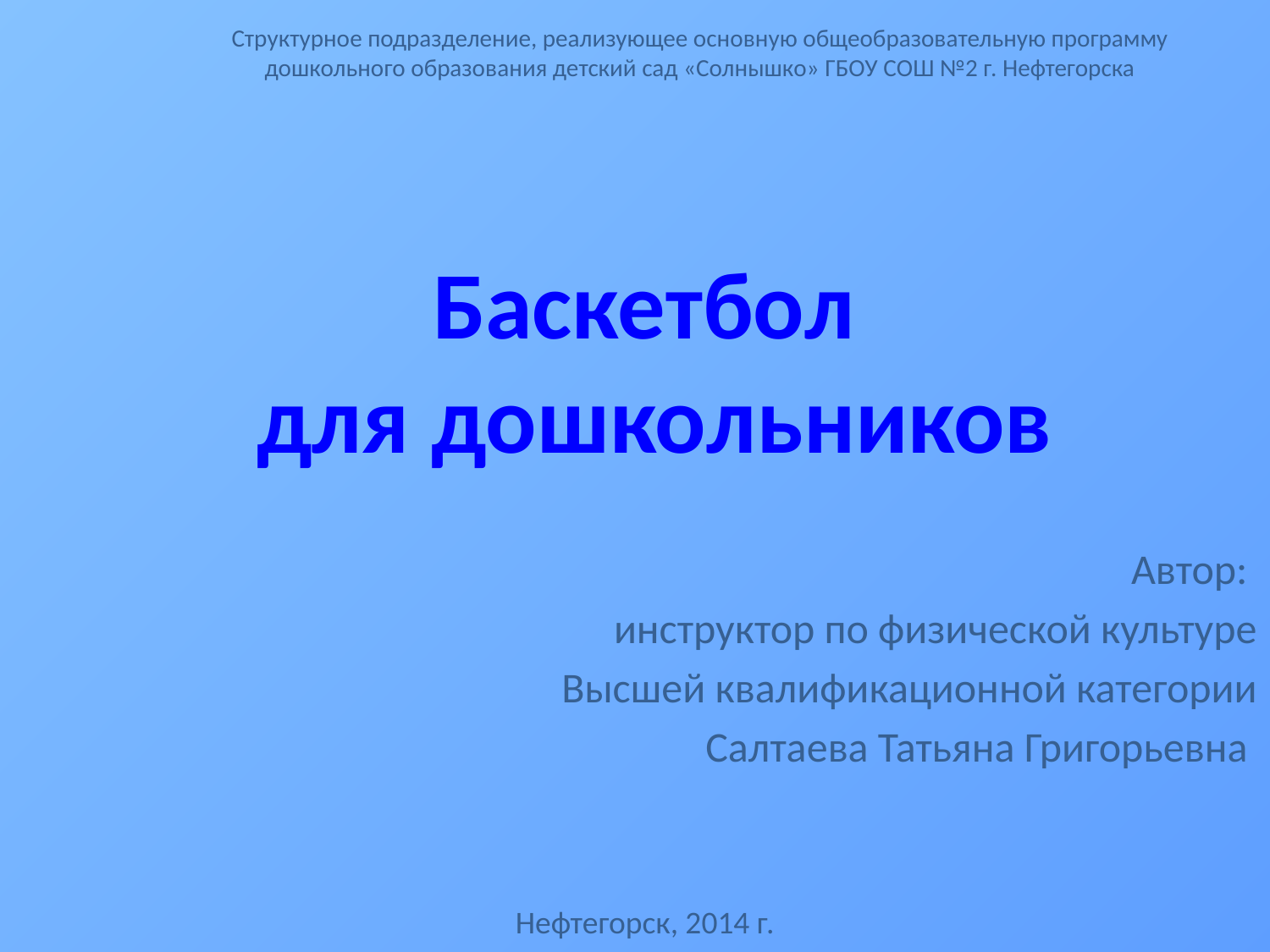

Структурное подразделение, реализующее основную общеобразовательную программу дошкольного образования детский сад «Солнышко» ГБОУ СОШ №2 г. Нефтегорска
# Баскетбол для дошкольников
Автор:
инструктор по физической культуре
Высшей квалификационной категории
Салтаева Татьяна Григорьевна
Нефтегорск, 2014 г.